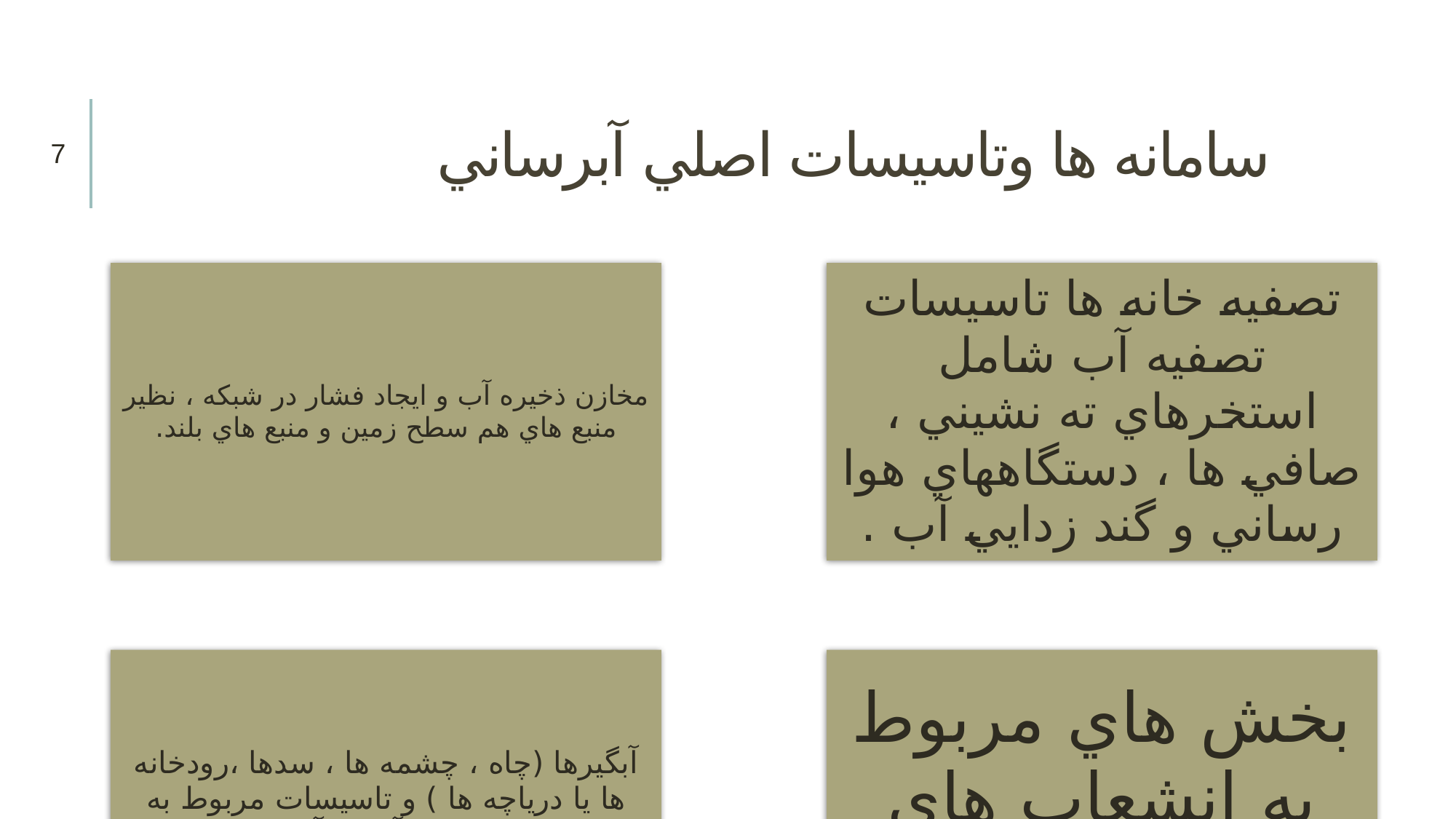

# سامانه ها وتاسيسات اصلي آبرساني
7
مخازن ذخيره آب و ايجاد فشار در شبكه ، نظير منبع هاي هم سطح زمين و منبع هاي بلند.